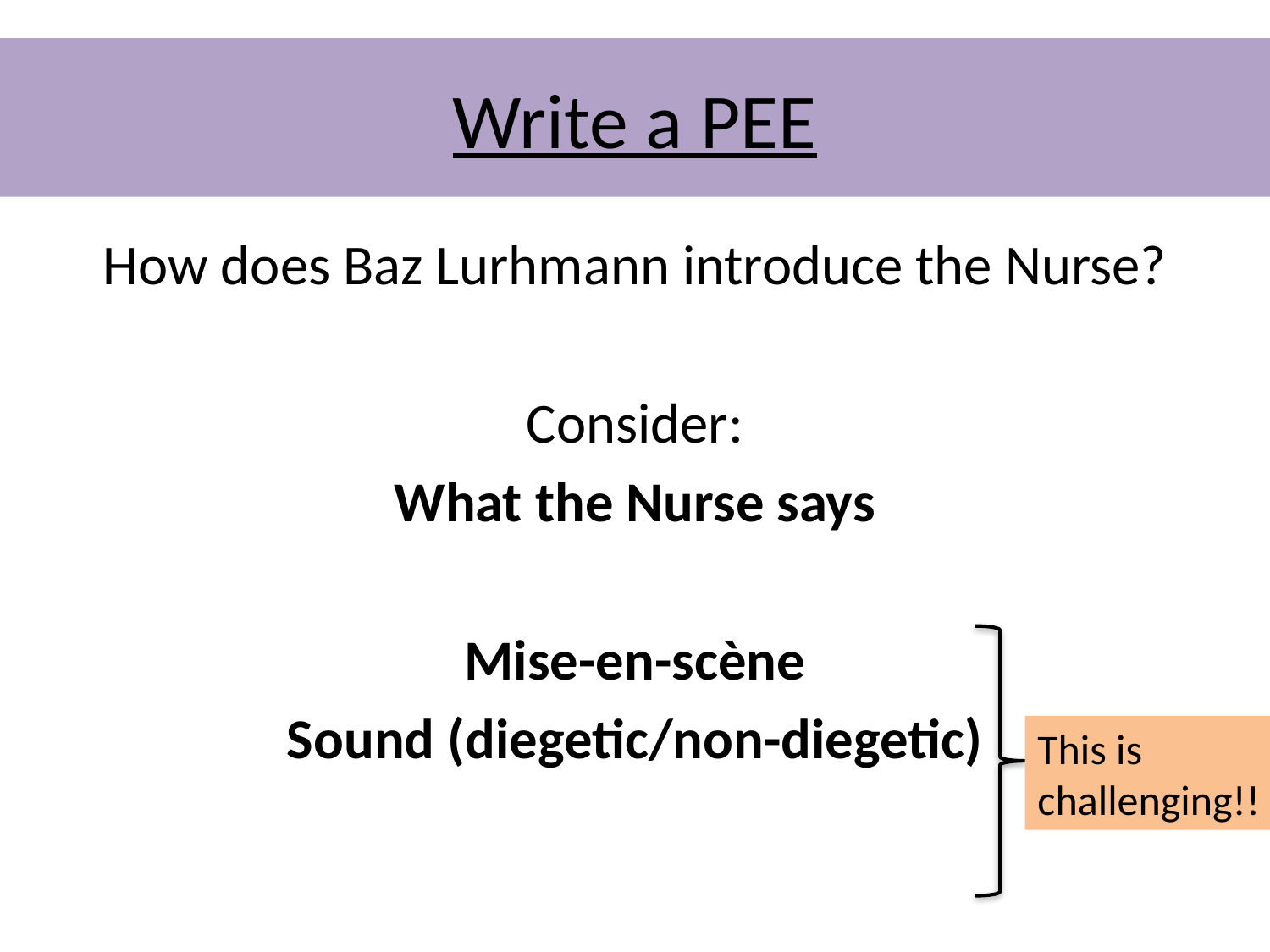

# Write a PEE
How does Baz Lurhmann introduce the Nurse?

Consider:
What the Nurse says

Mise-en-scène
Sound (diegetic/non-diegetic)

This is challenging!!